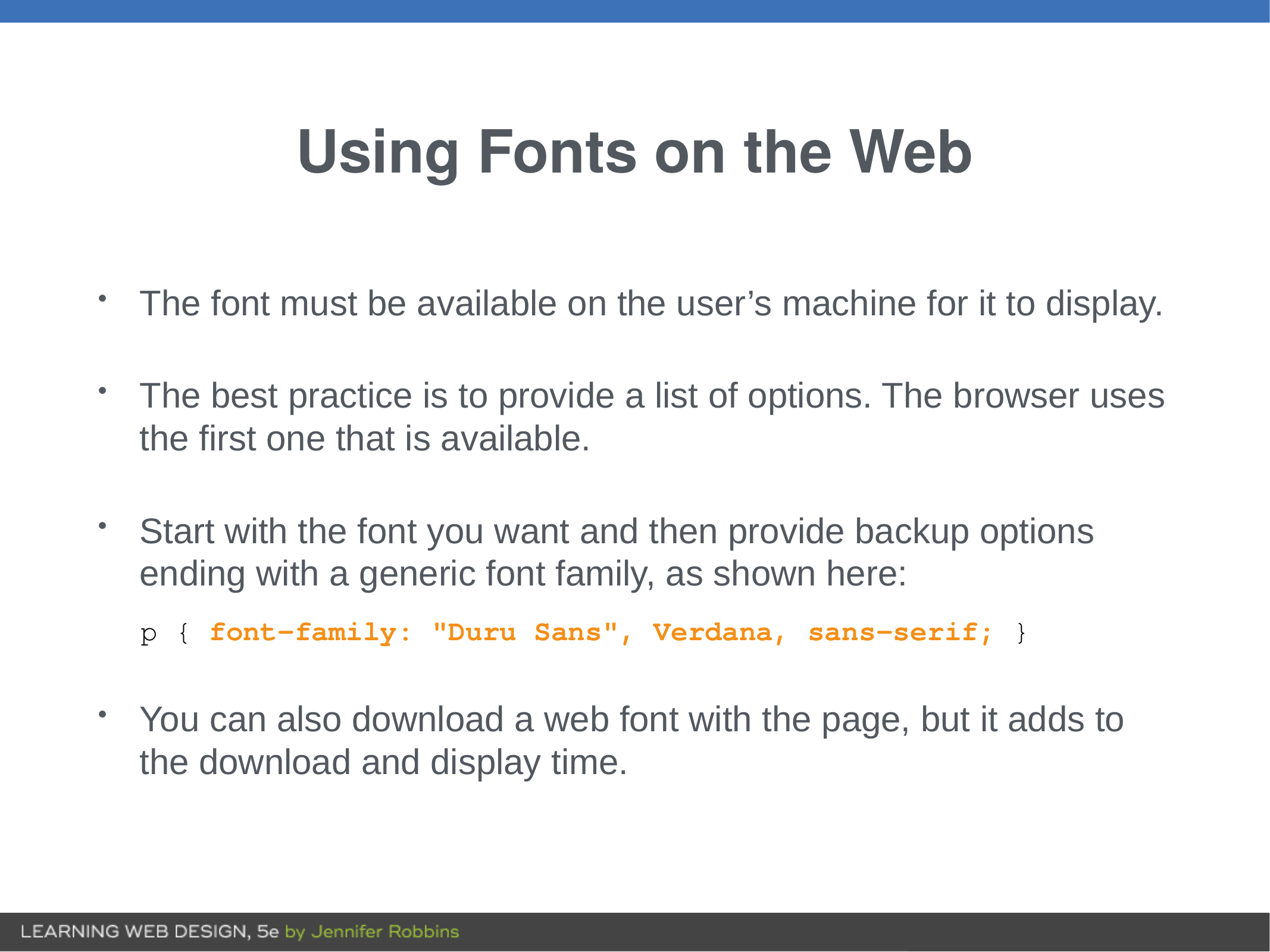

# Using Fonts on the Web
The font must be available on the user’s machine for it to display.
The best practice is to provide a list of options. The browser uses the first one that is available.
Start with the font you want and then provide backup options ending with a generic font family, as shown here:
p { font-family: "Duru Sans", Verdana, sans-serif; }
You can also download a web font with the page, but it adds to the download and display time.